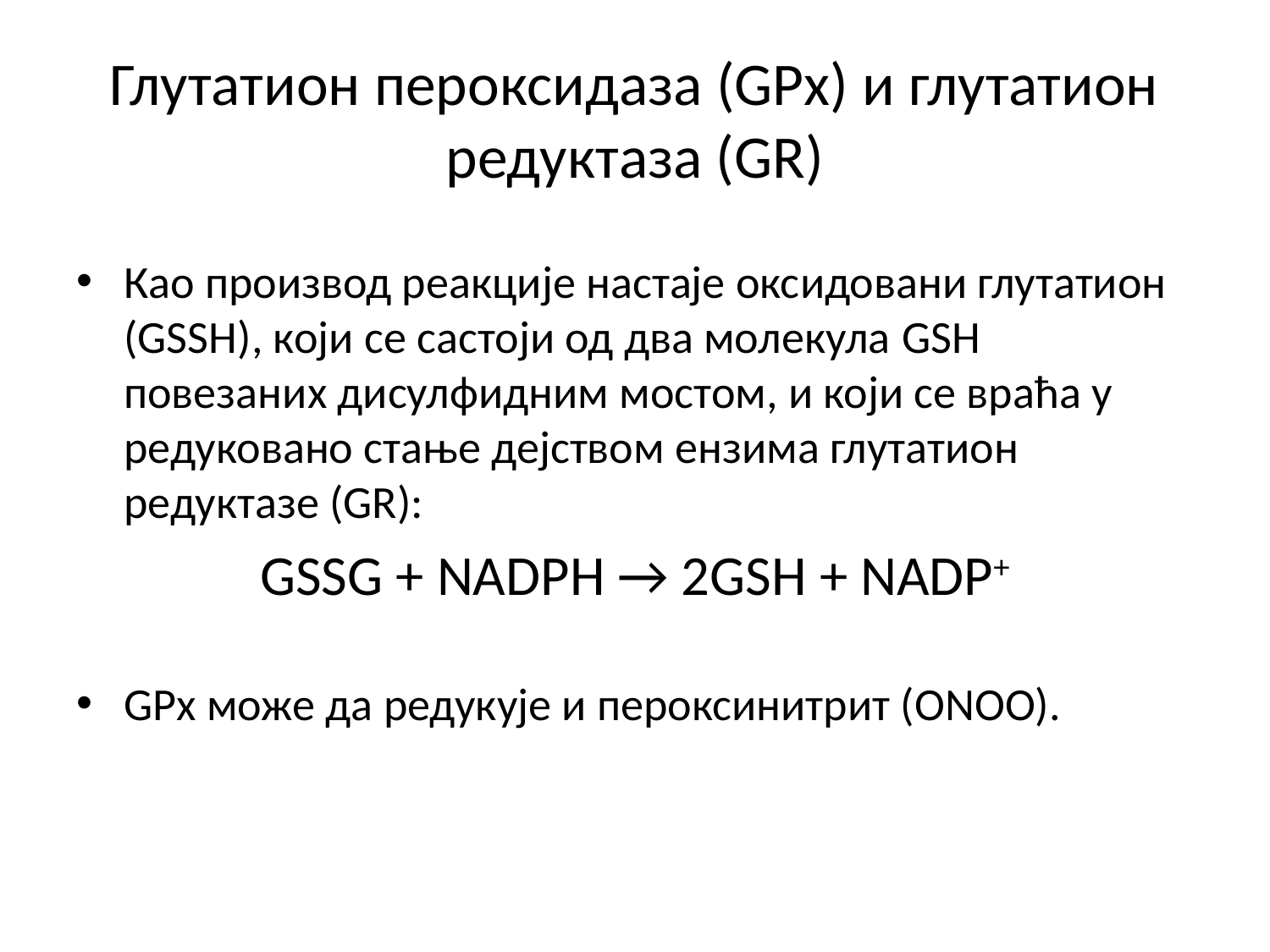

# Глутатион пероксидаза (GPx) и глутатион редуктаза (GR)

Као производ реакције настаје оксидовани глутатион (GSSH), који се састоји од два молекула GSH повезаних дисулфидним мостом, и који се враћа у редуковано стање дејством ензима глутатион редуктазе (GR):
GSSG + NADPH → 2GSH + NADP+

GPx може да редукује и пероксинитрит (ONOO).